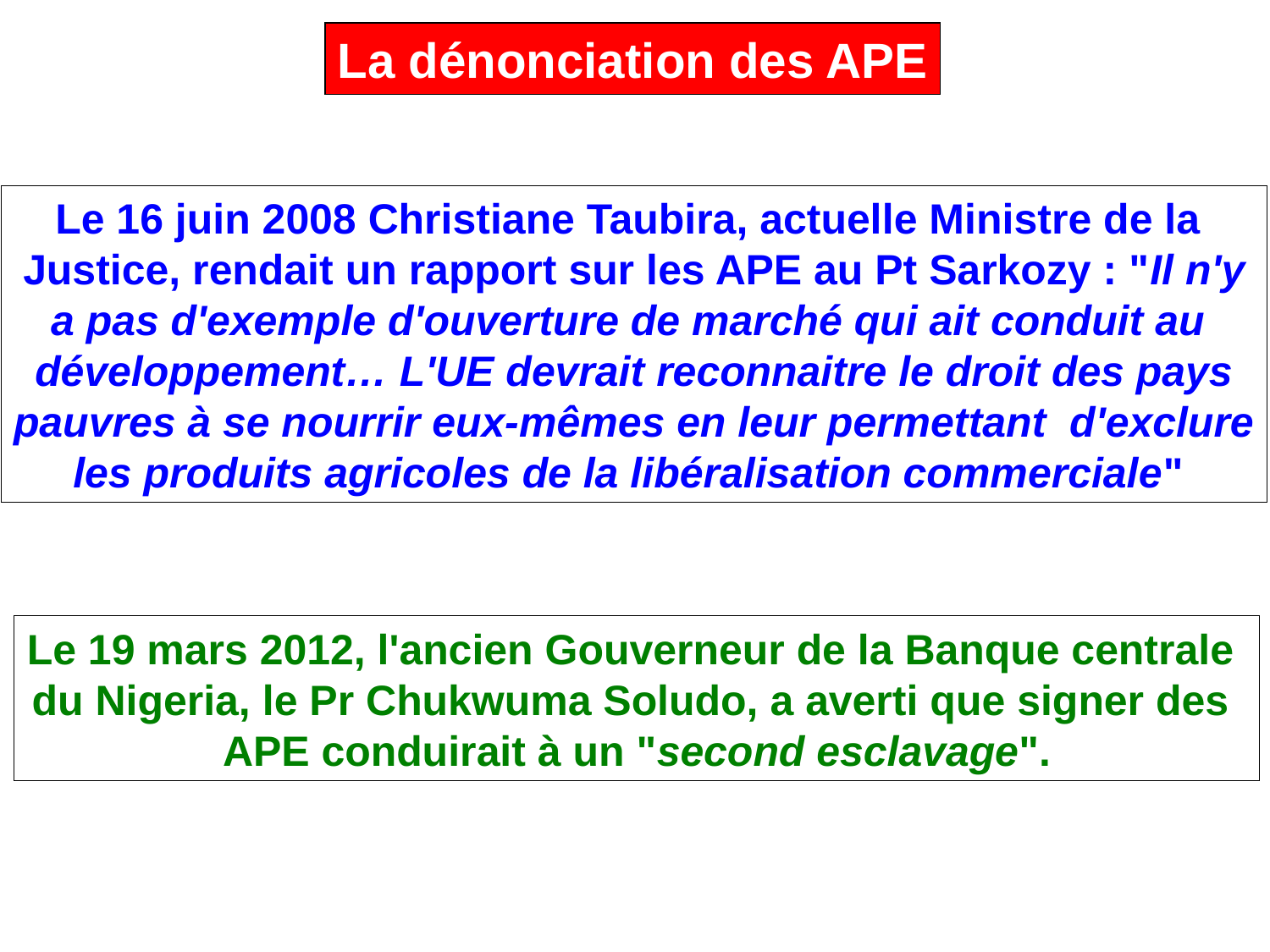

La dénonciation des APE
Le 16 juin 2008 Christiane Taubira, actuelle Ministre de la
Justice, rendait un rapport sur les APE au Pt Sarkozy : "Il n'y
a pas d'exemple d'ouverture de marché qui ait conduit au
développement… L'UE devrait reconnaitre le droit des pays
pauvres à se nourrir eux-mêmes en leur permettant  d'exclure
les produits agricoles de la libéralisation commerciale"
Le 19 mars 2012, l'ancien Gouverneur de la Banque centrale
du Nigeria, le Pr Chukwuma Soludo, a averti que signer des
APE conduirait à un "second esclavage".